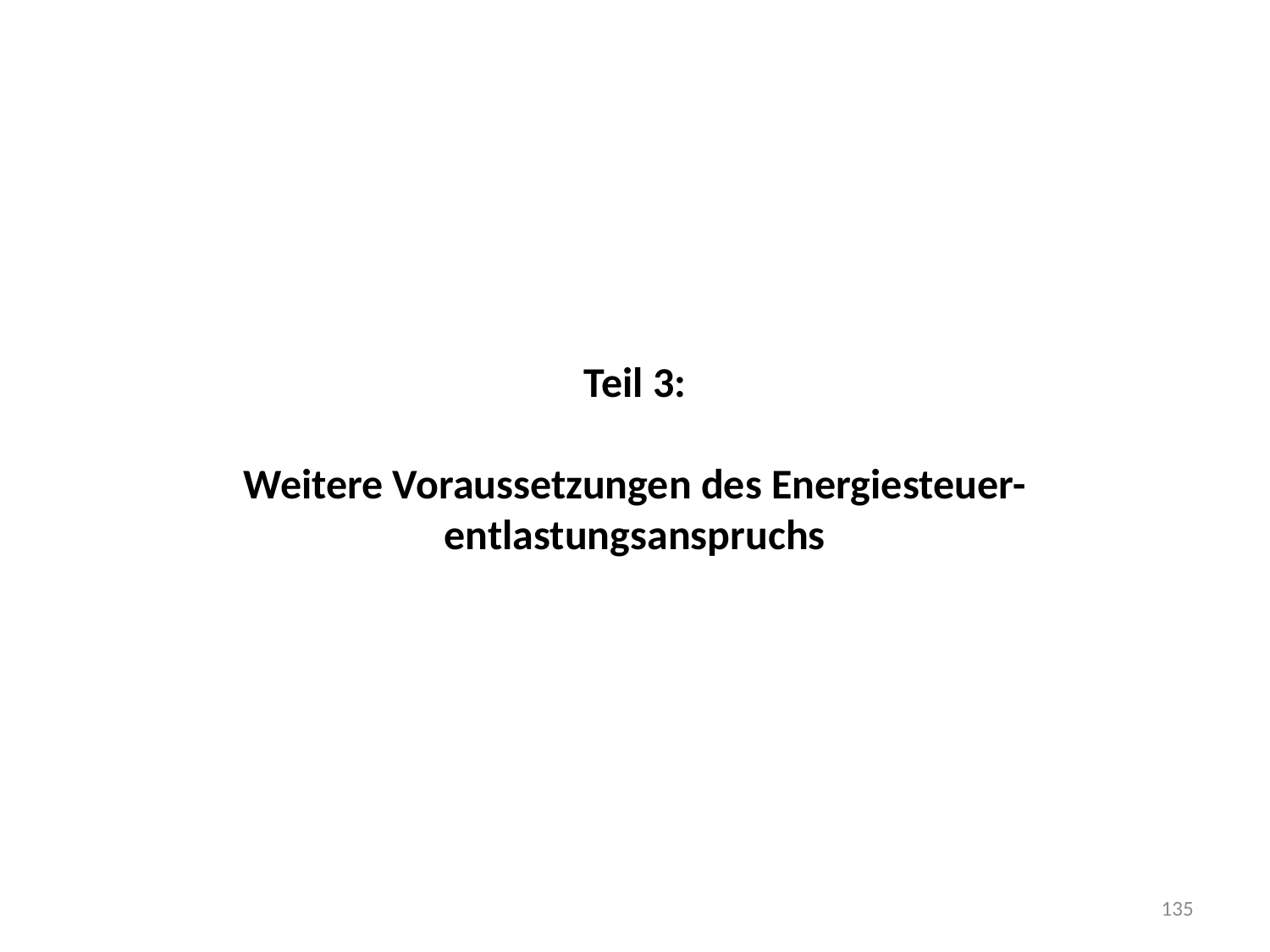

# Teil 3: Weitere Voraussetzungen des Energiesteuer-entlastungsanspruchs
135